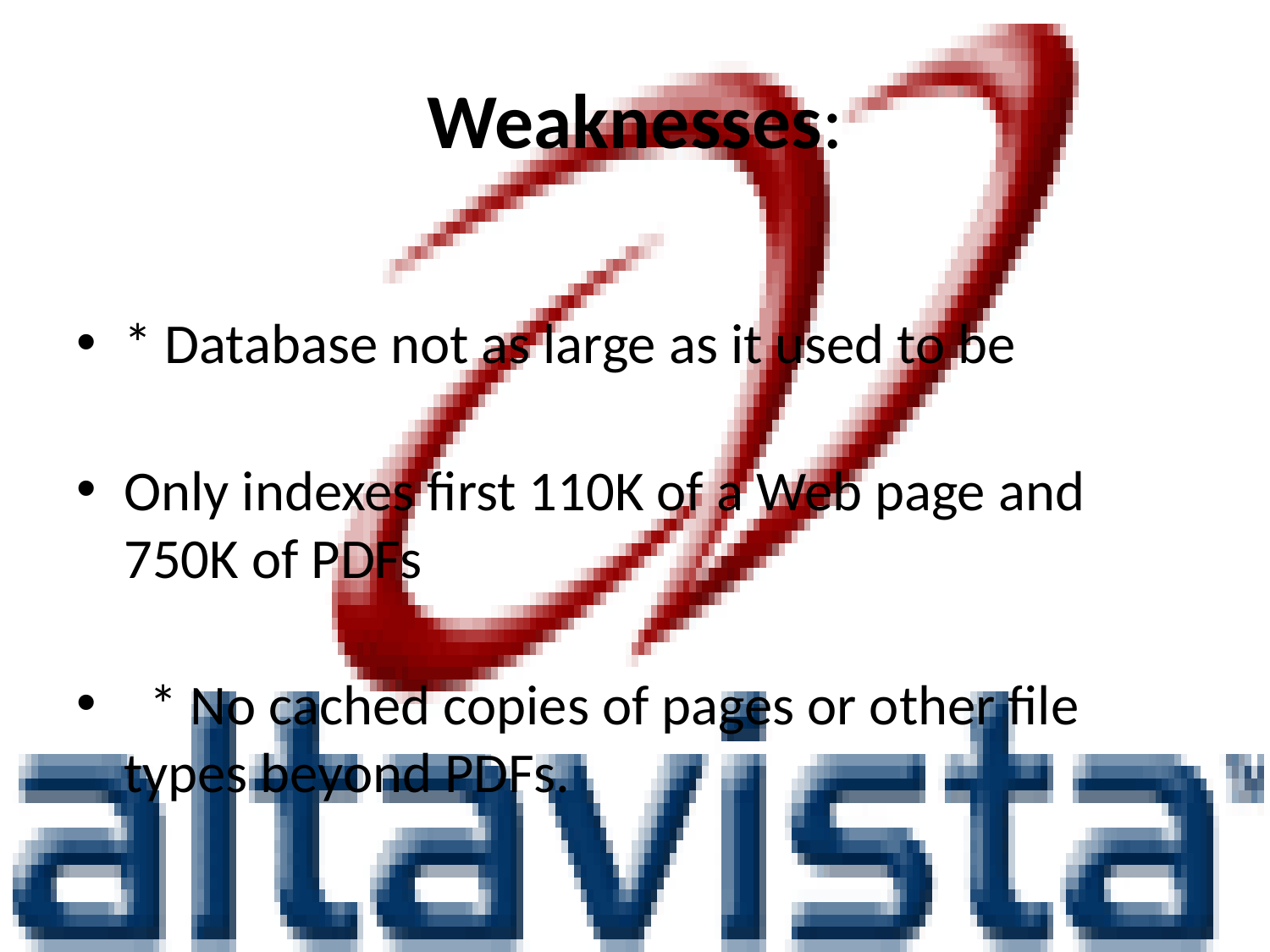

# Weaknesses:

* Database not as large as it used to be
Only indexes first 110K of a Web page and 	750K of PDFs
  * No cached copies of pages or other file 	types beyond PDFs.